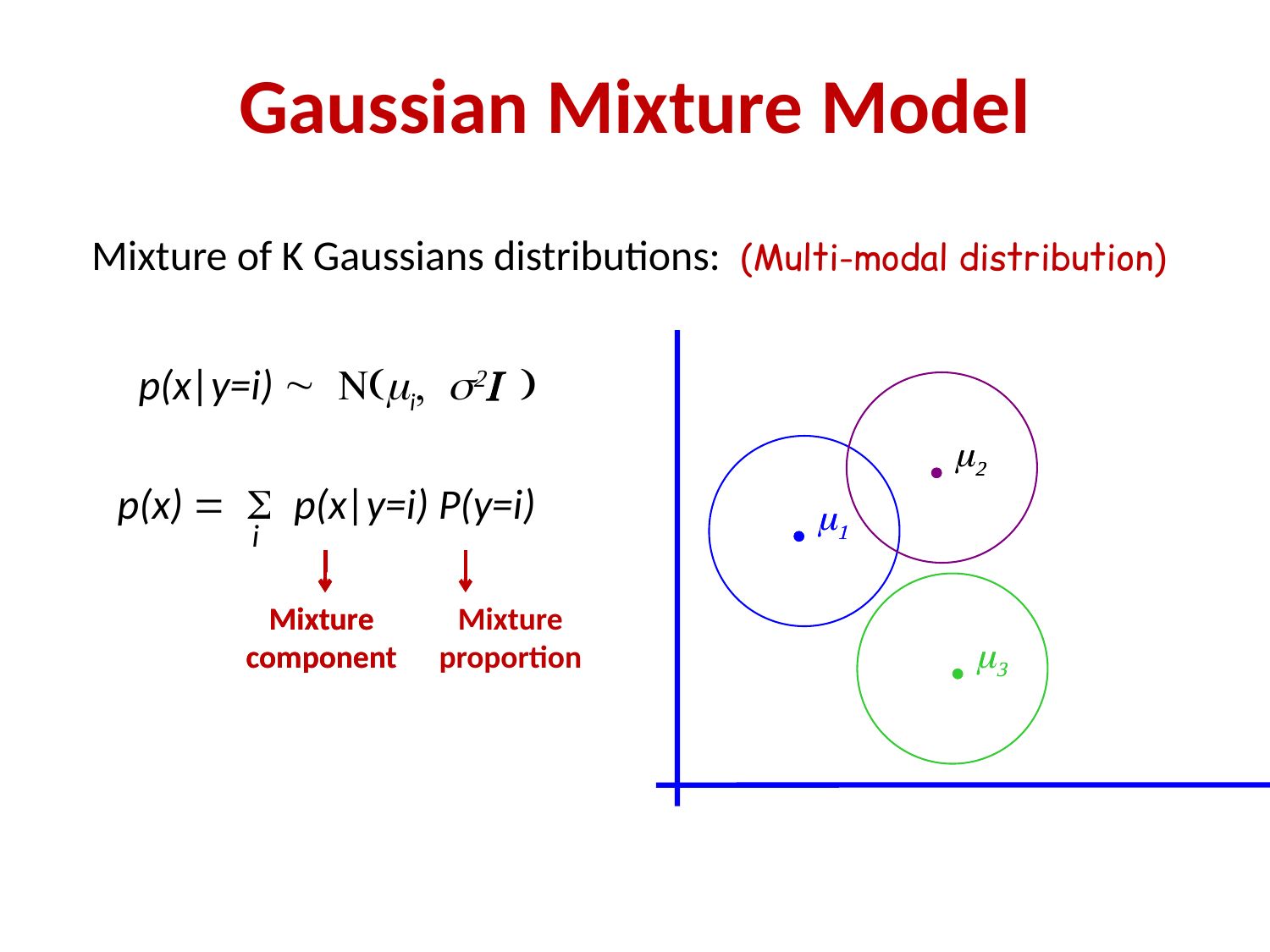

Gaussian Mixture Model
Mixture of K Gaussians distributions:  (Multi-modal distribution)

p(x|y=i) ∼ Ν(μi, σ2Ι )

μ2
μ2

p(x) = Σ p(x|y=i) P(y=i)

μ1

μ1

i

Mixture
component
Mixture
component
Mixture
proportion
μ3
μ3

TexPoint fonts used in EMF.
Read the TexPoint manual before you delete this box.: AAAAAAAAA